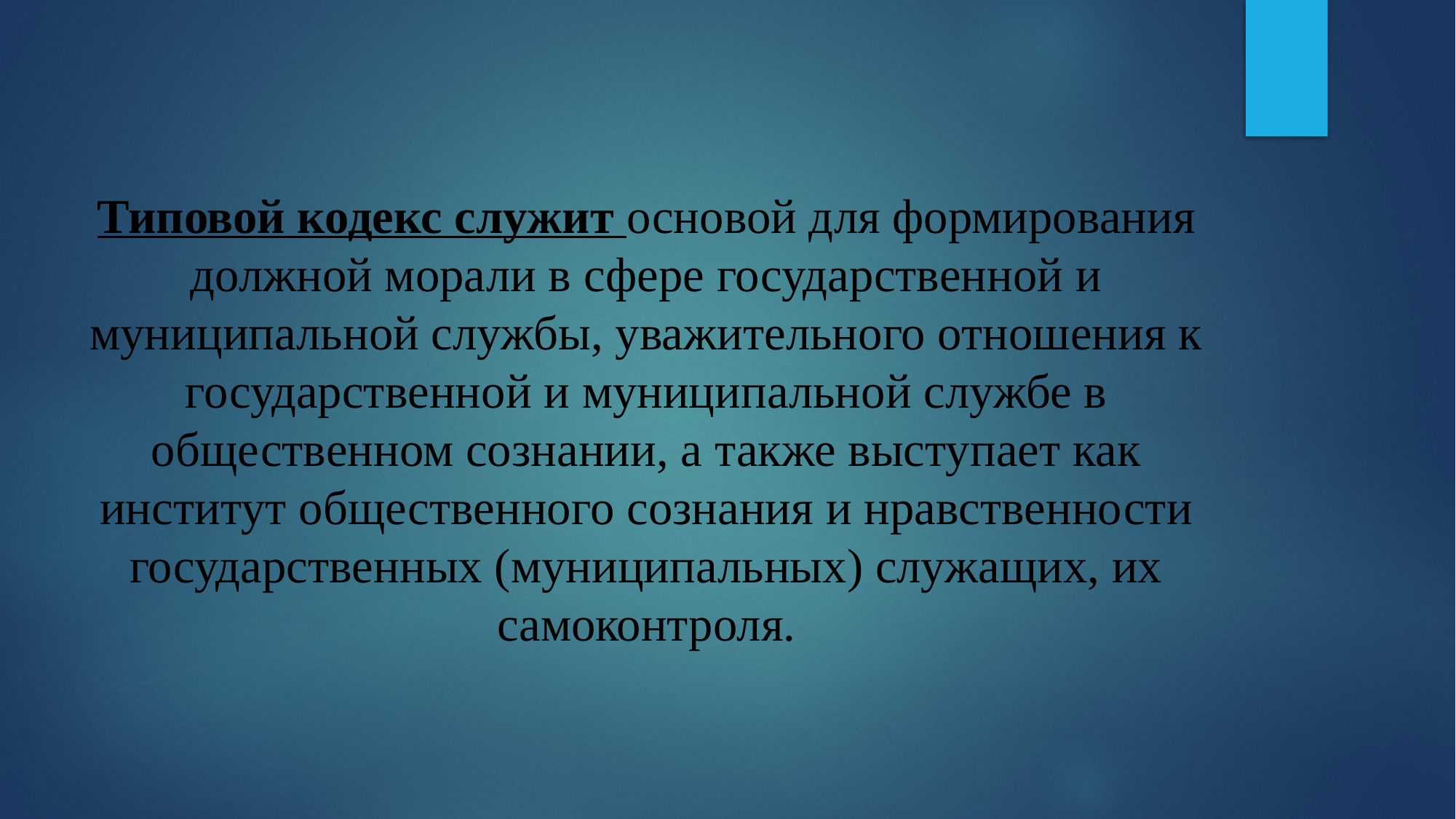

Типовой кодекс служит основой для формирования должной морали в сфере государственной и муниципальной службы, уважительного отношения к государственной и муниципальной службе в общественном сознании, а также выступает как институт общественного сознания и нравственности государственных (муниципальных) служащих, их самоконтроля.